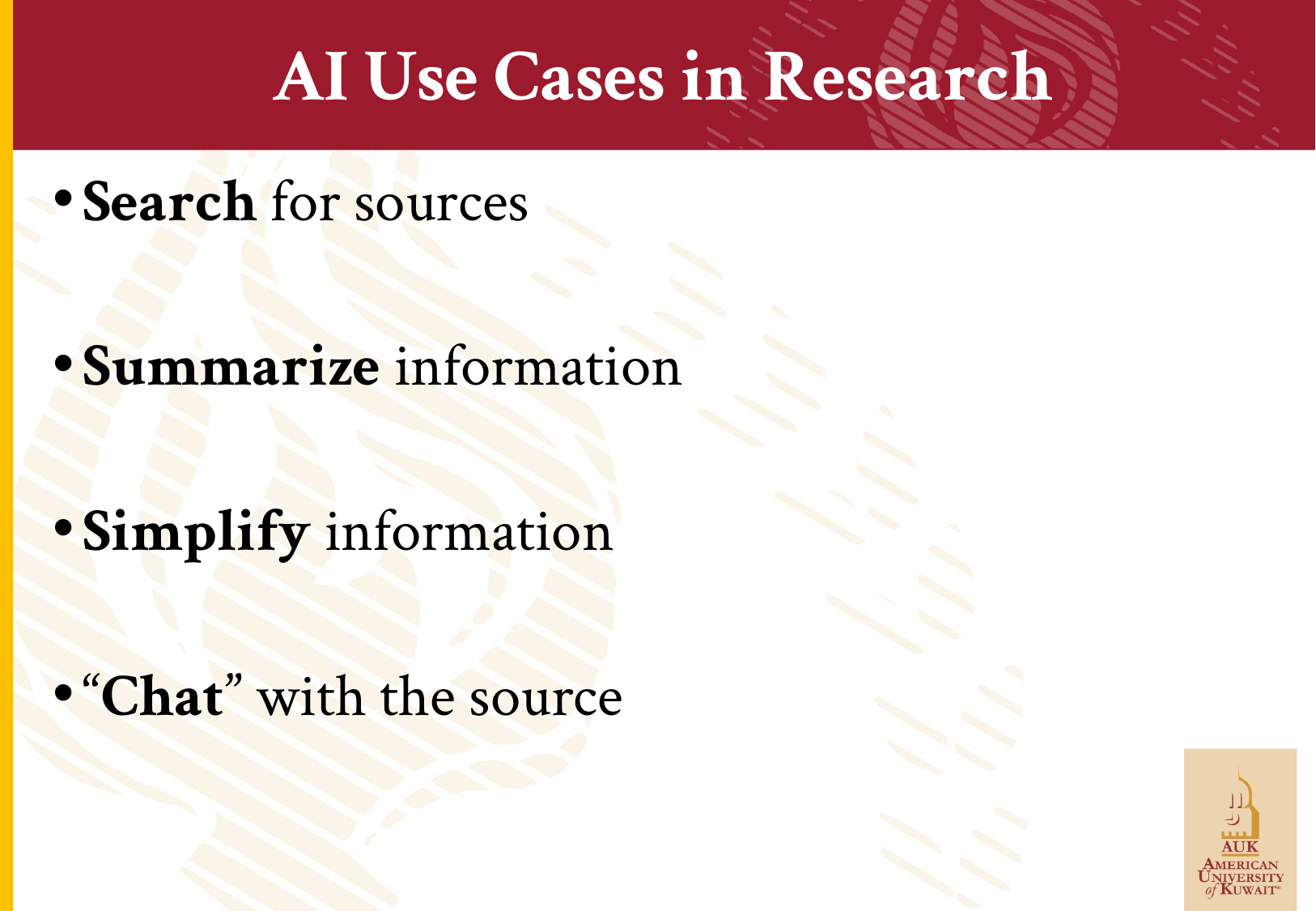

# AI Use Cases in Research
Search for sources

Summarize information

Simplify information

“Chat” with the source